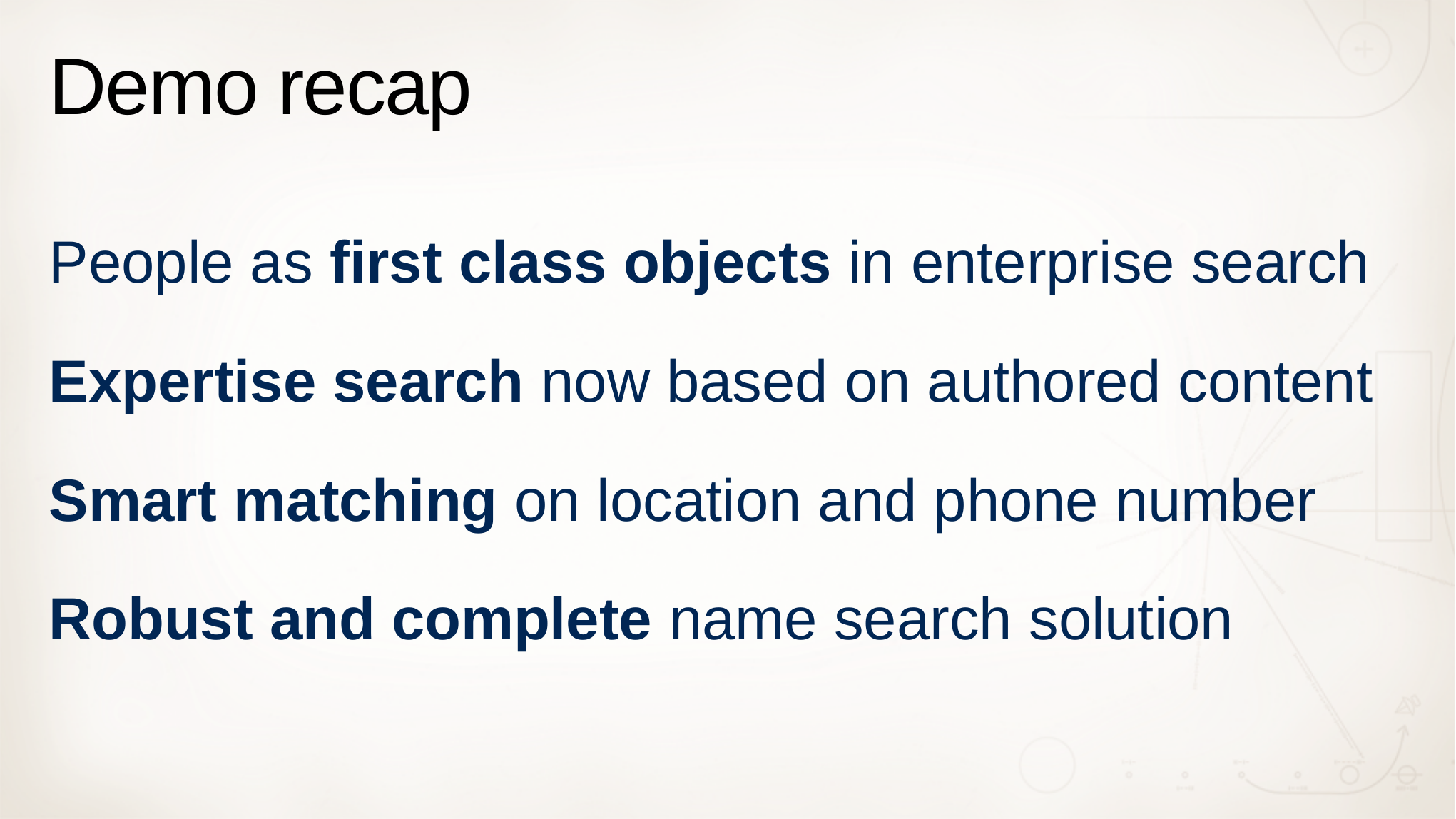

# Demo recap
People as first class objects in enterprise search
Expertise search now based on authored content
Smart matching on location and phone number
Robust and complete name search solution